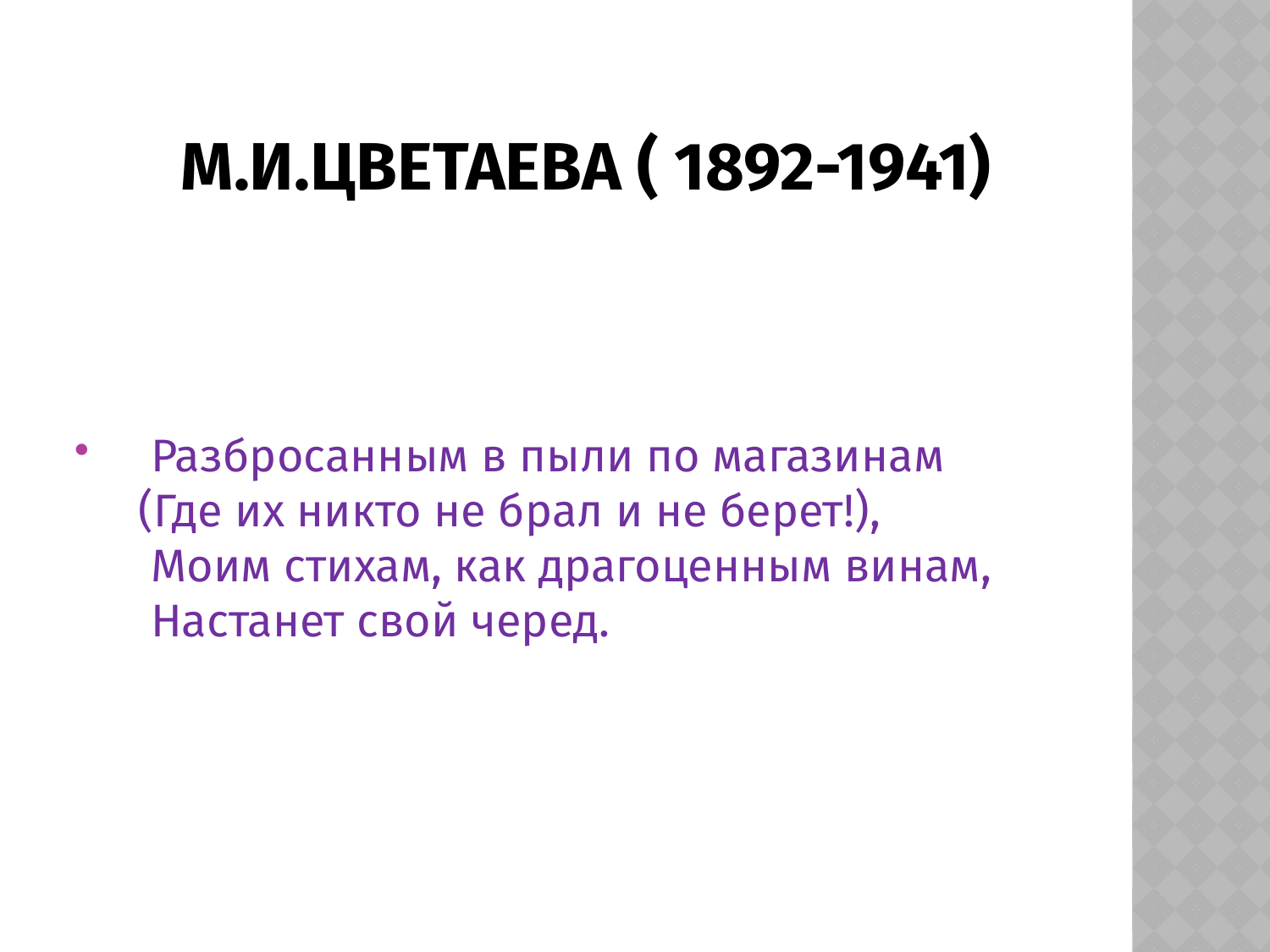

# М.и.цветаева ( 1892-1941)

   Разбросанным в пыли по магазинам
  (Где их никто не брал и не берет!),
   Моим стихам, как драгоценным винам,
   Настанет свой черед.